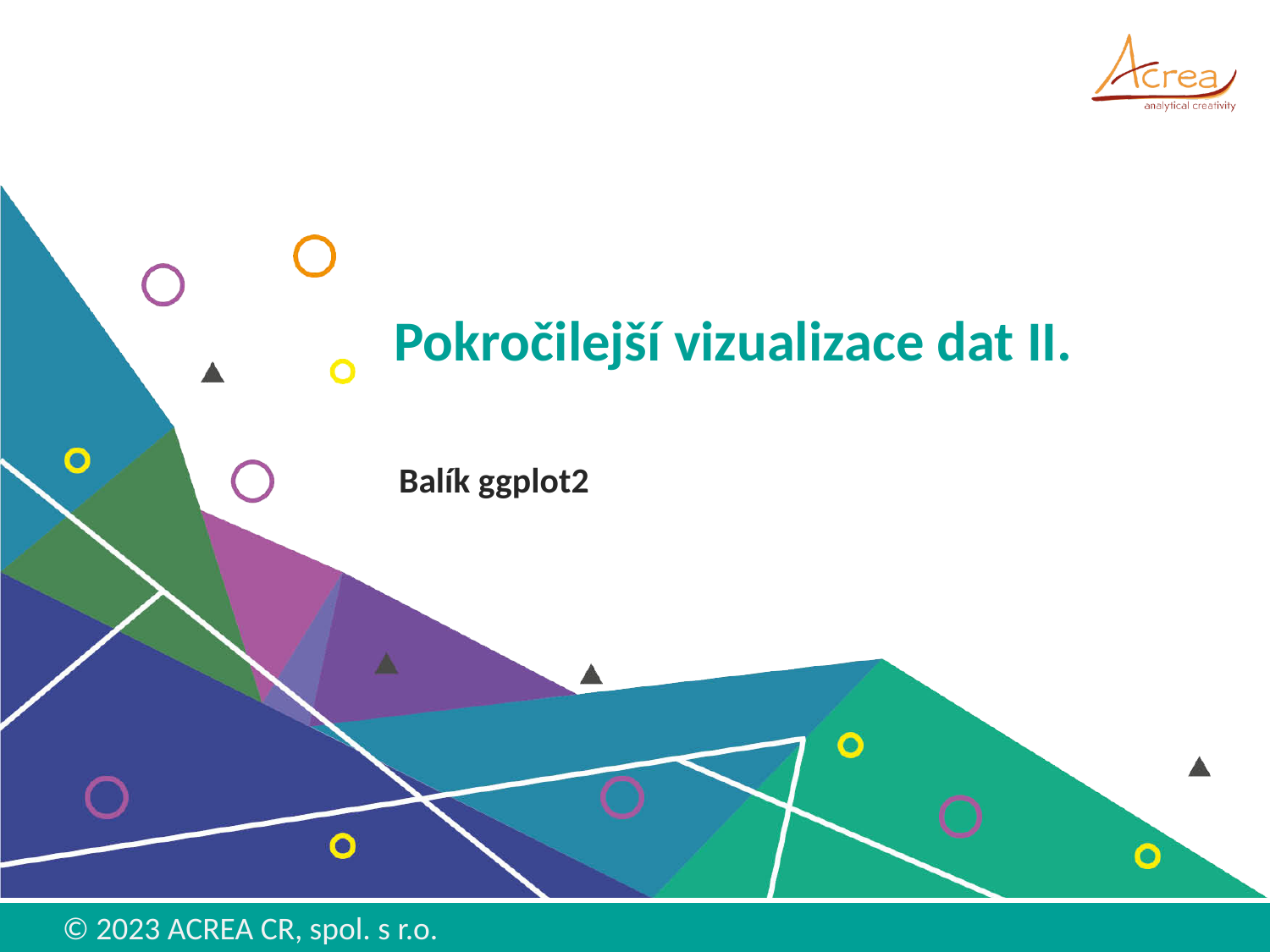

# Pokročilejší vizualizace dat II.
Balík ggplot2